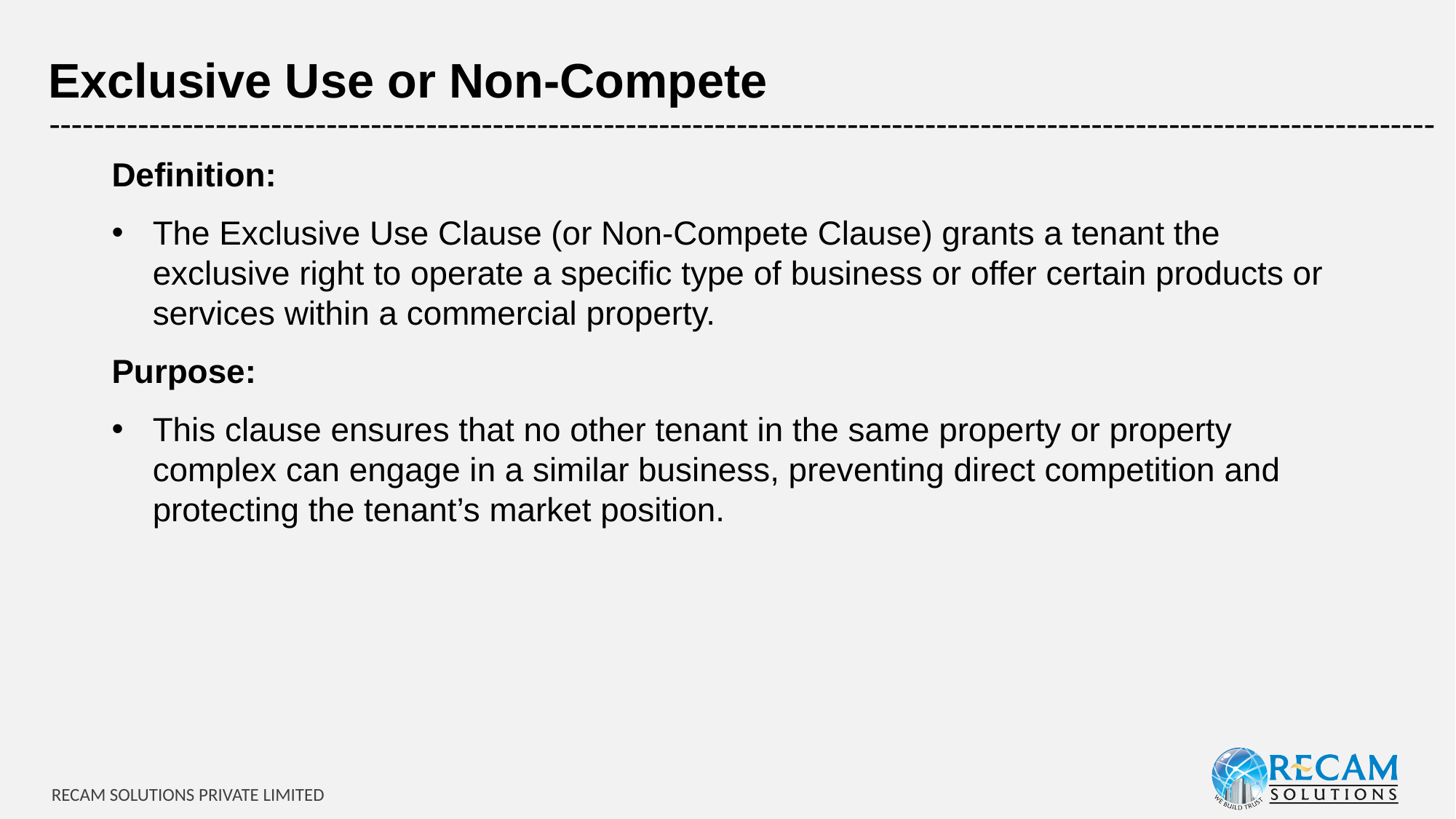

Exclusive Use or Non-Compete
-----------------------------------------------------------------------------------------------------------------------------
Definition:
The Exclusive Use Clause (or Non-Compete Clause) grants a tenant the exclusive right to operate a specific type of business or offer certain products or services within a commercial property.
Purpose:
This clause ensures that no other tenant in the same property or property complex can engage in a similar business, preventing direct competition and protecting the tenant’s market position.
RECAM SOLUTIONS PRIVATE LIMITED